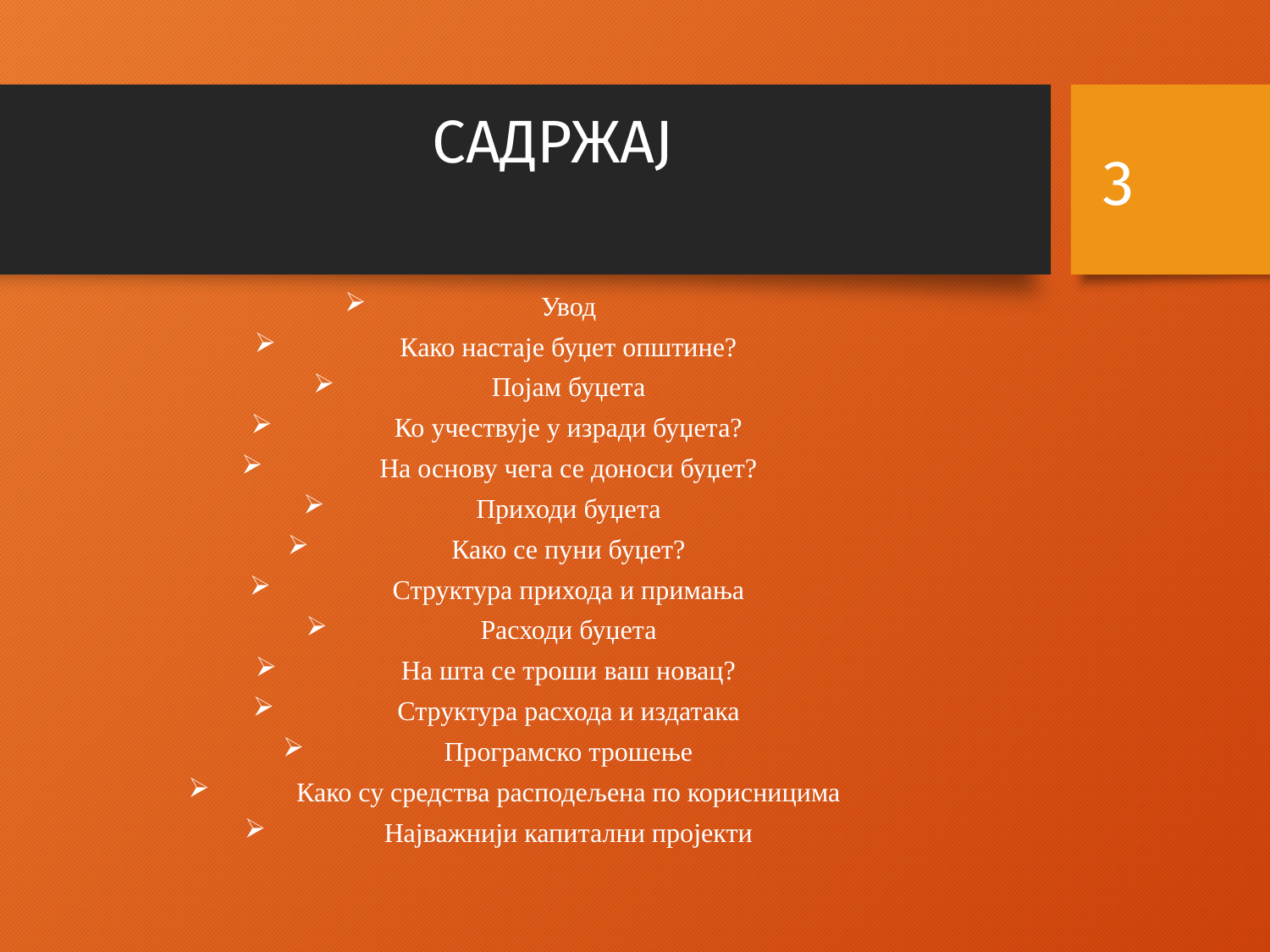

# САДРЖАЈ
3
Увод
Како настаје буџет општине?
Појам буџета
Ко учествује у изради буџета?
На основу чега се доноси буџет?
Приходи буџета
Како се пуни буџет?
Структура прихода и примања
Расходи буџета
На шта се троши ваш новац?
Структура расхода и издатака
Програмско трошење
Како су средства расподељена по корисницима
Најважнији капитални пројекти